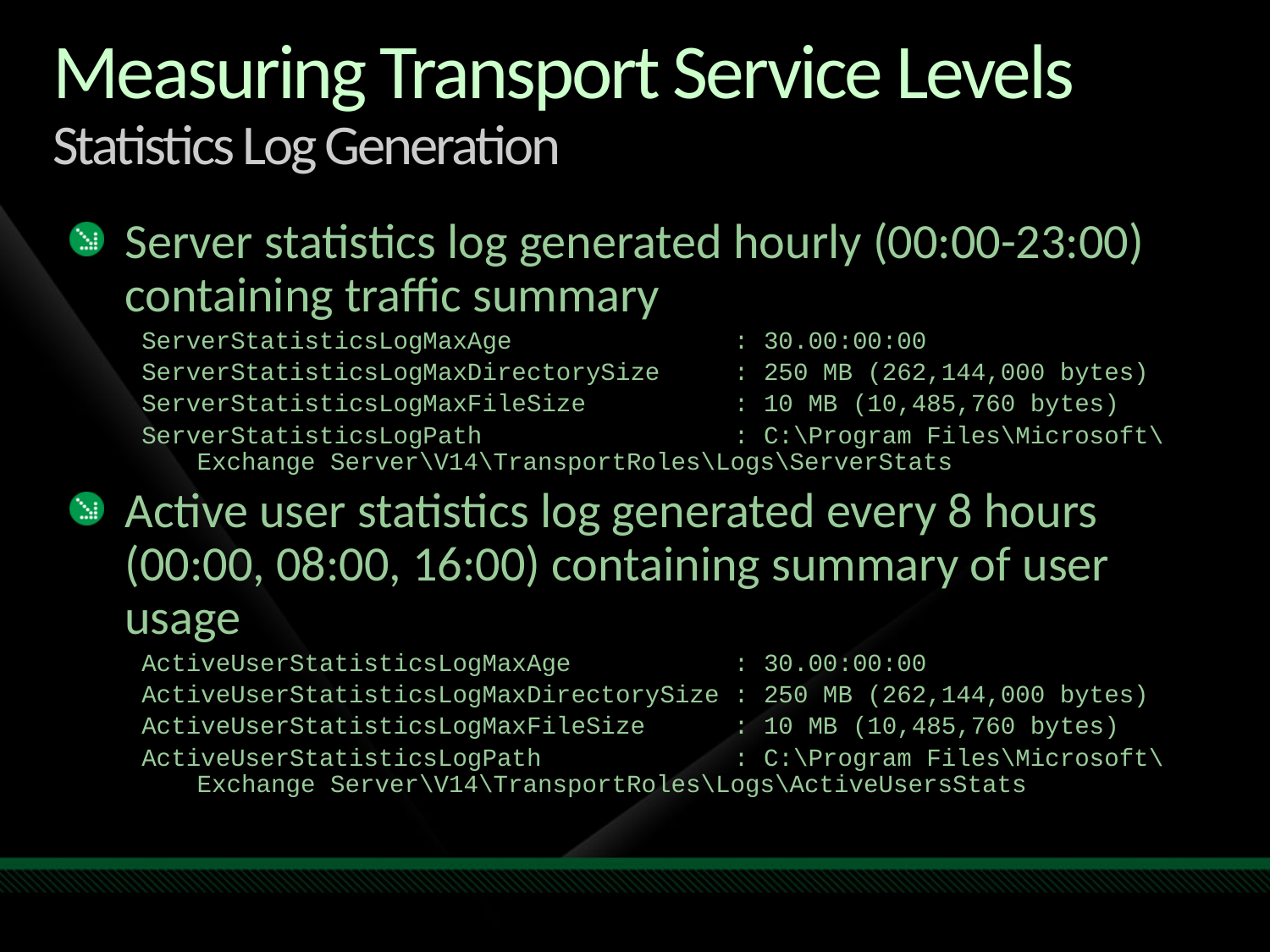

# Measuring Transport Service Levels Statistics Log Generation
Server statistics log generated hourly (00:00-23:00) containing traffic summary
ServerStatisticsLogMaxAge               : 30.00:00:00
ServerStatisticsLogMaxDirectorySize     : 250 MB (262,144,000 bytes)
ServerStatisticsLogMaxFileSize          : 10 MB (10,485,760 bytes)
ServerStatisticsLogPath                 : C:\Program Files\Microsoft\Exchange Server\V14\TransportRoles\Logs\ServerStats
Active user statistics log generated every 8 hours (00:00, 08:00, 16:00) containing summary of user usage
ActiveUserStatisticsLogMaxAge           : 30.00:00:00
ActiveUserStatisticsLogMaxDirectorySize : 250 MB (262,144,000 bytes)
ActiveUserStatisticsLogMaxFileSize      : 10 MB (10,485,760 bytes)
ActiveUserStatisticsLogPath             : C:\Program Files\Microsoft\Exchange Server\V14\TransportRoles\Logs\ActiveUsersStats